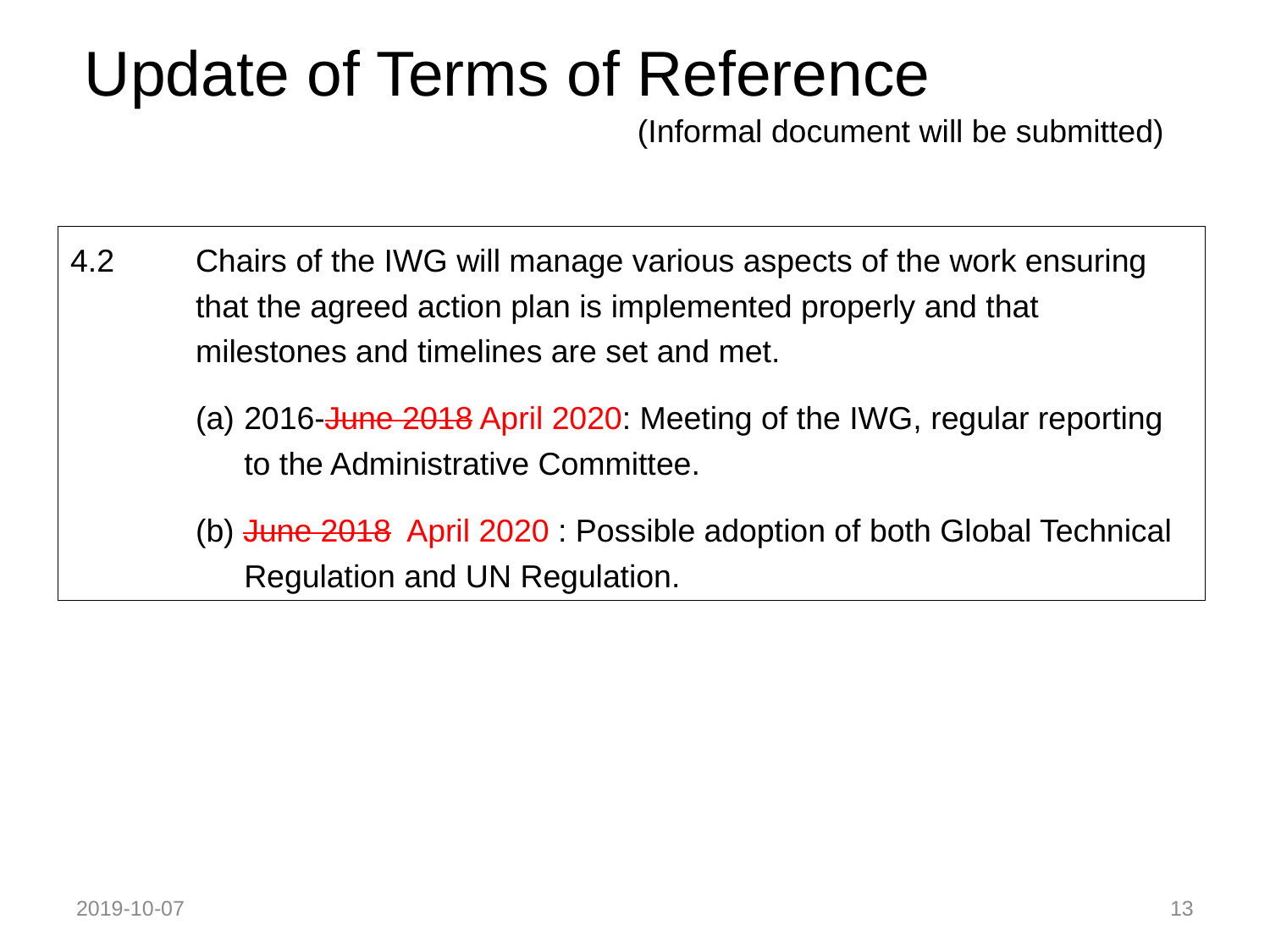

Update of Terms of Reference
(Informal document will be submitted)
4.2 	Chairs of the IWG will manage various aspects of the work ensuring that the agreed action plan is implemented properly and that milestones and timelines are set and met.
2016-June 2018 April 2020: Meeting of the IWG, regular reporting to the Administrative Committee.
(b) June 2018  April 2020 : Possible adoption of both Global Technical Regulation and UN Regulation.
2019-10-07
13